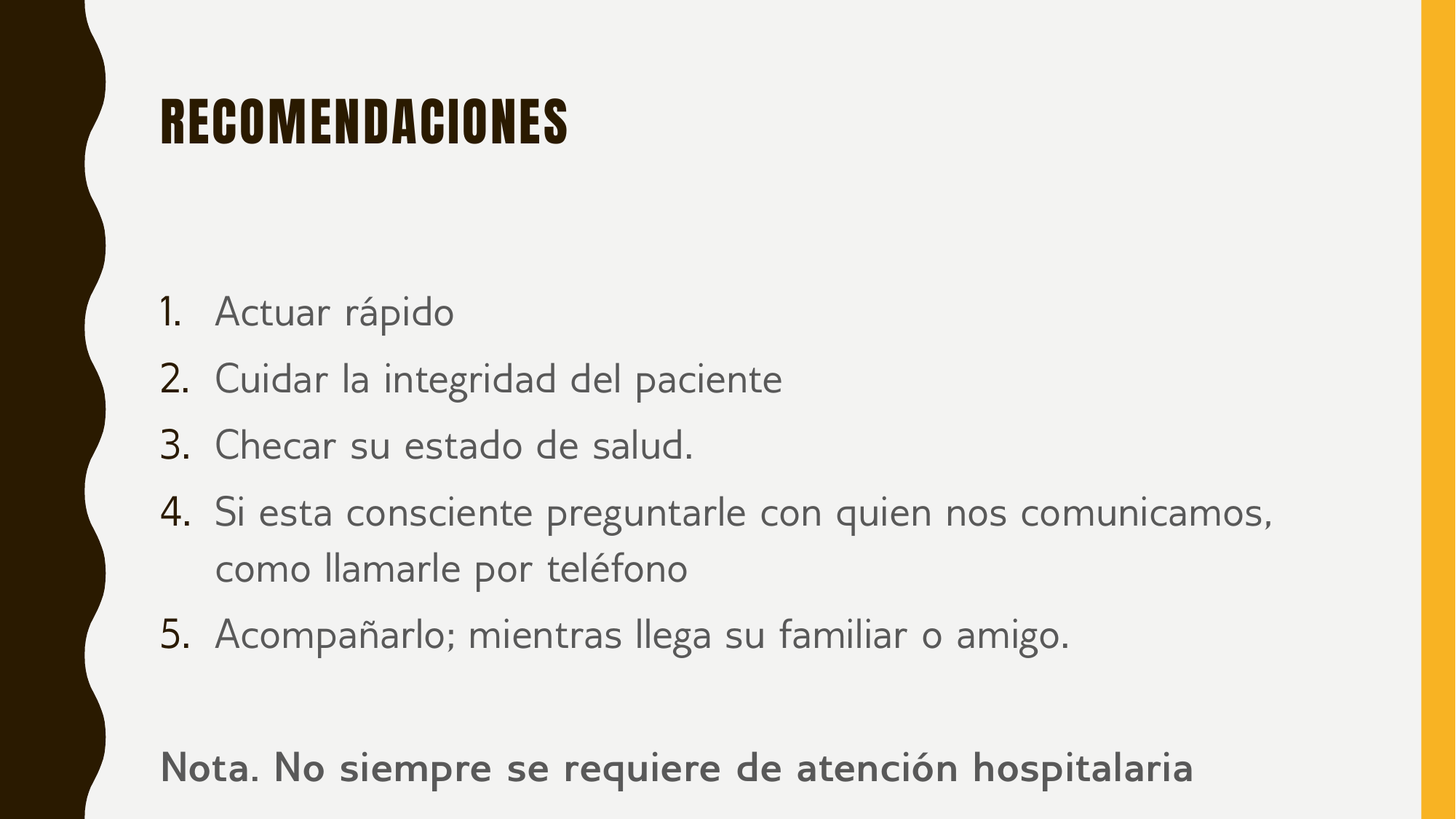

# Recomendaciones
Actuar rápido
Cuidar la integridad del paciente
Checar su estado de salud.
Si esta consciente preguntarle con quien nos comunicamos, como llamarle por teléfono
Acompañarlo; mientras llega su familiar o amigo.

Nota. No siempre se requiere de atención hospitalaria